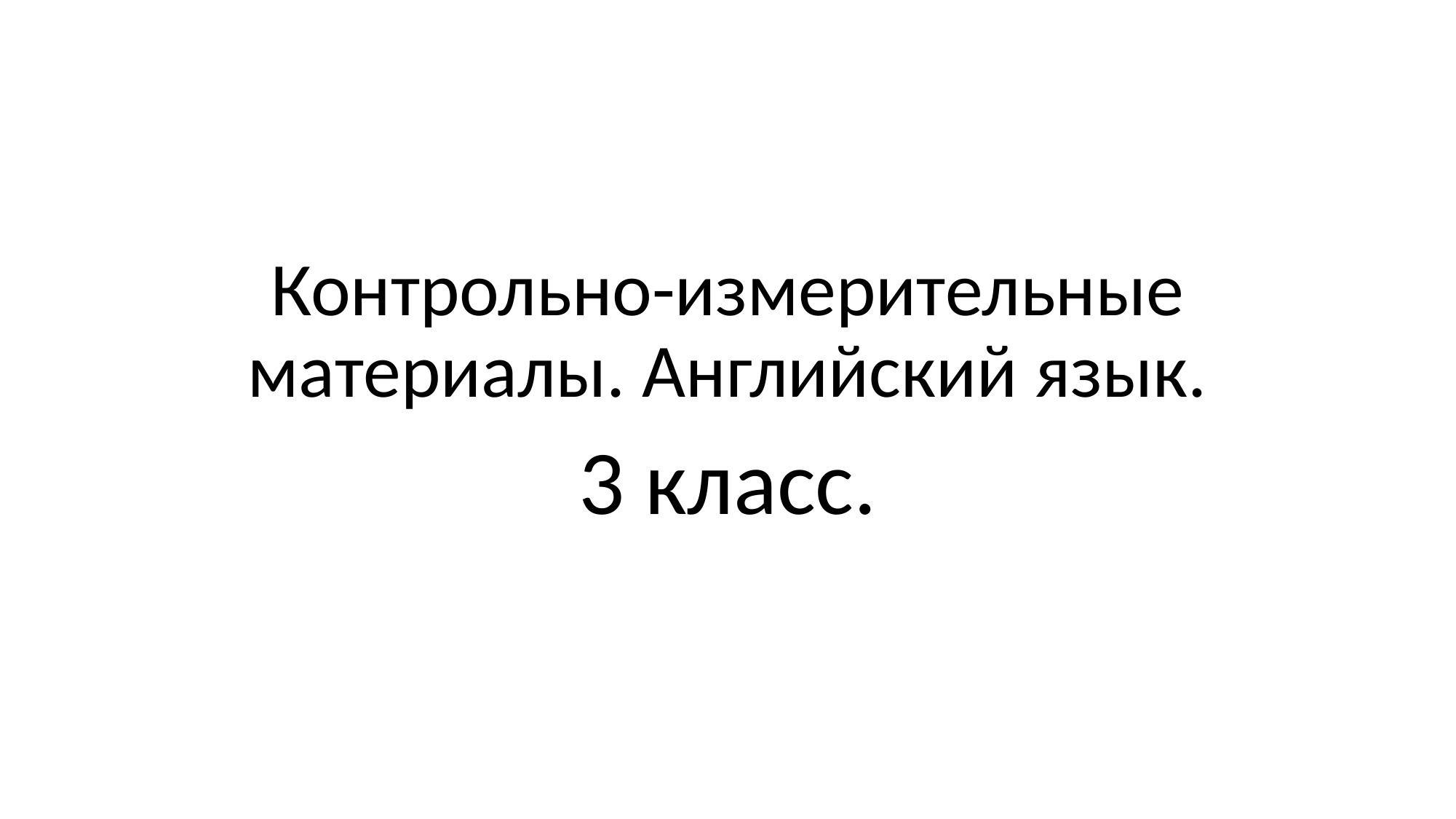

# Контрольно-измерительные материалы. Английский язык.
3 класс.